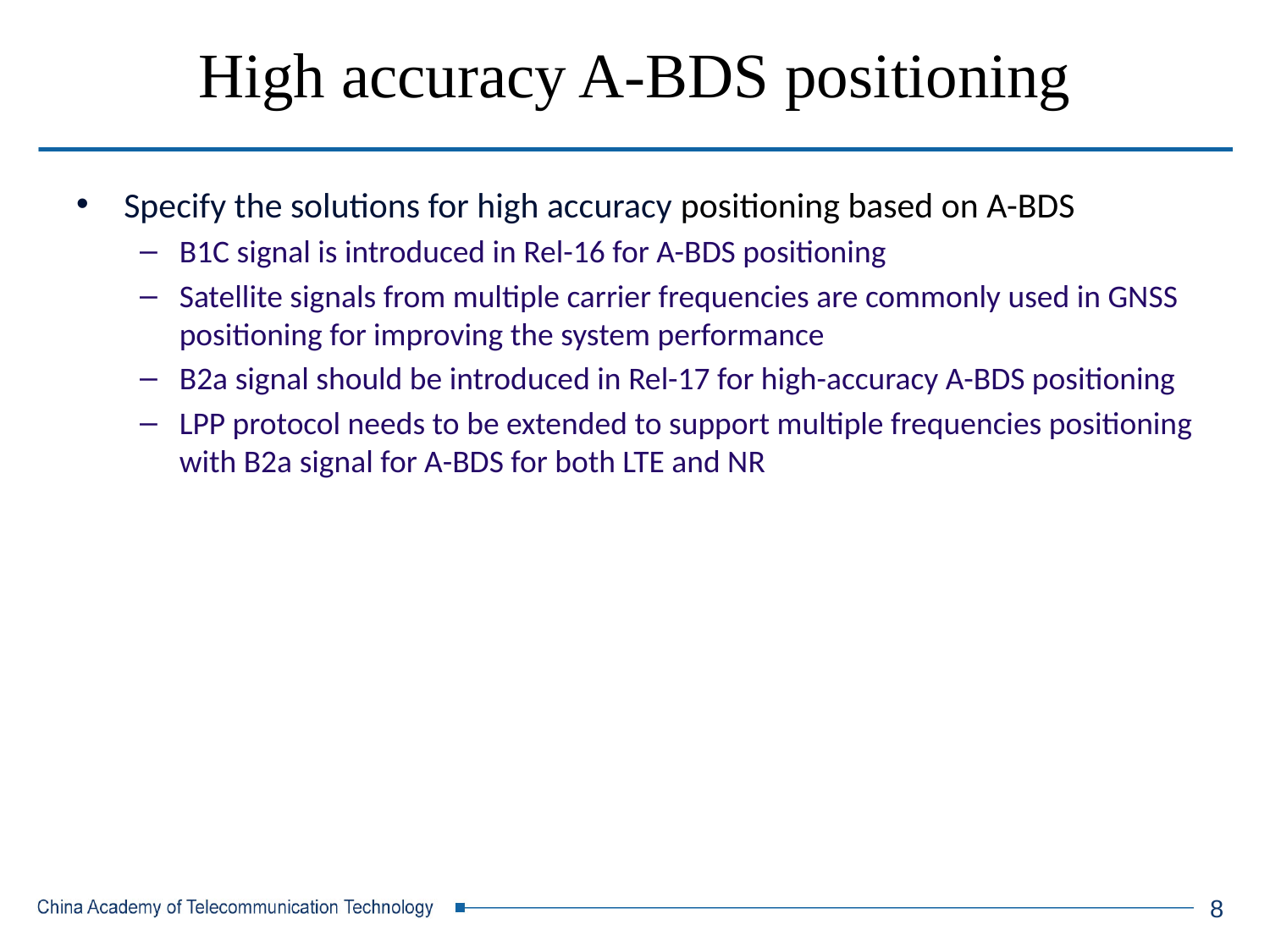

High accuracy A-BDS positioning
Specify the solutions for high accuracy positioning based on A-BDS
B1C signal is introduced in Rel-16 for A-BDS positioning
Satellite signals from multiple carrier frequencies are commonly used in GNSS positioning for improving the system performance
B2a signal should be introduced in Rel-17 for high-accuracy A-BDS positioning
LPP protocol needs to be extended to support multiple frequencies positioning with B2a signal for A-BDS for both LTE and NR
8